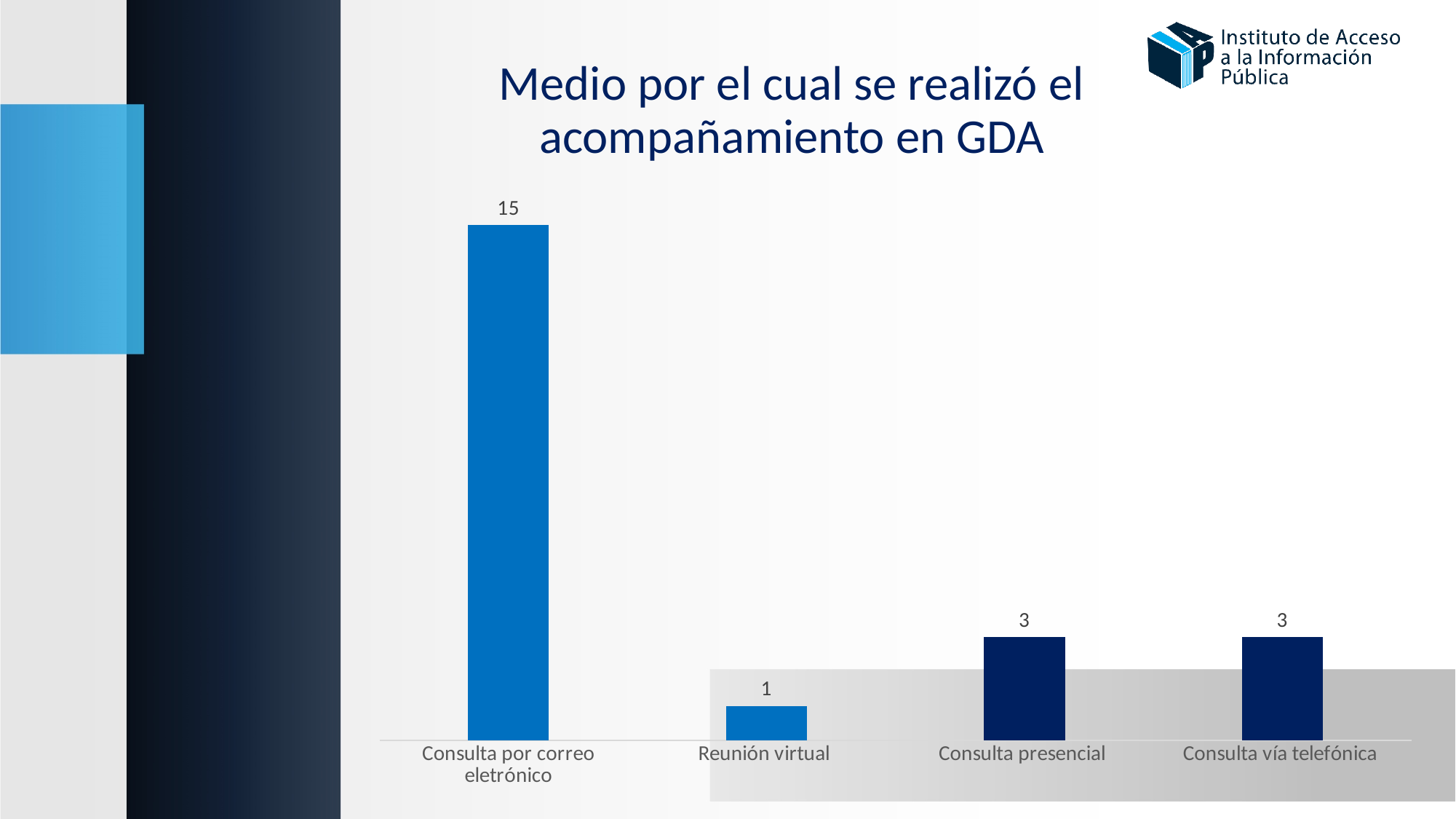

Medio por el cual se realizó el acompañamiento en GDA

### Chart

| Category |  |
|---|---|
| Consulta por correo eletrónico | 15.0 |
| Reunión virtual  | 1.0 |
| Consulta presencial  | 3.0 |
| Consulta vía telefónica  | 3.0 |